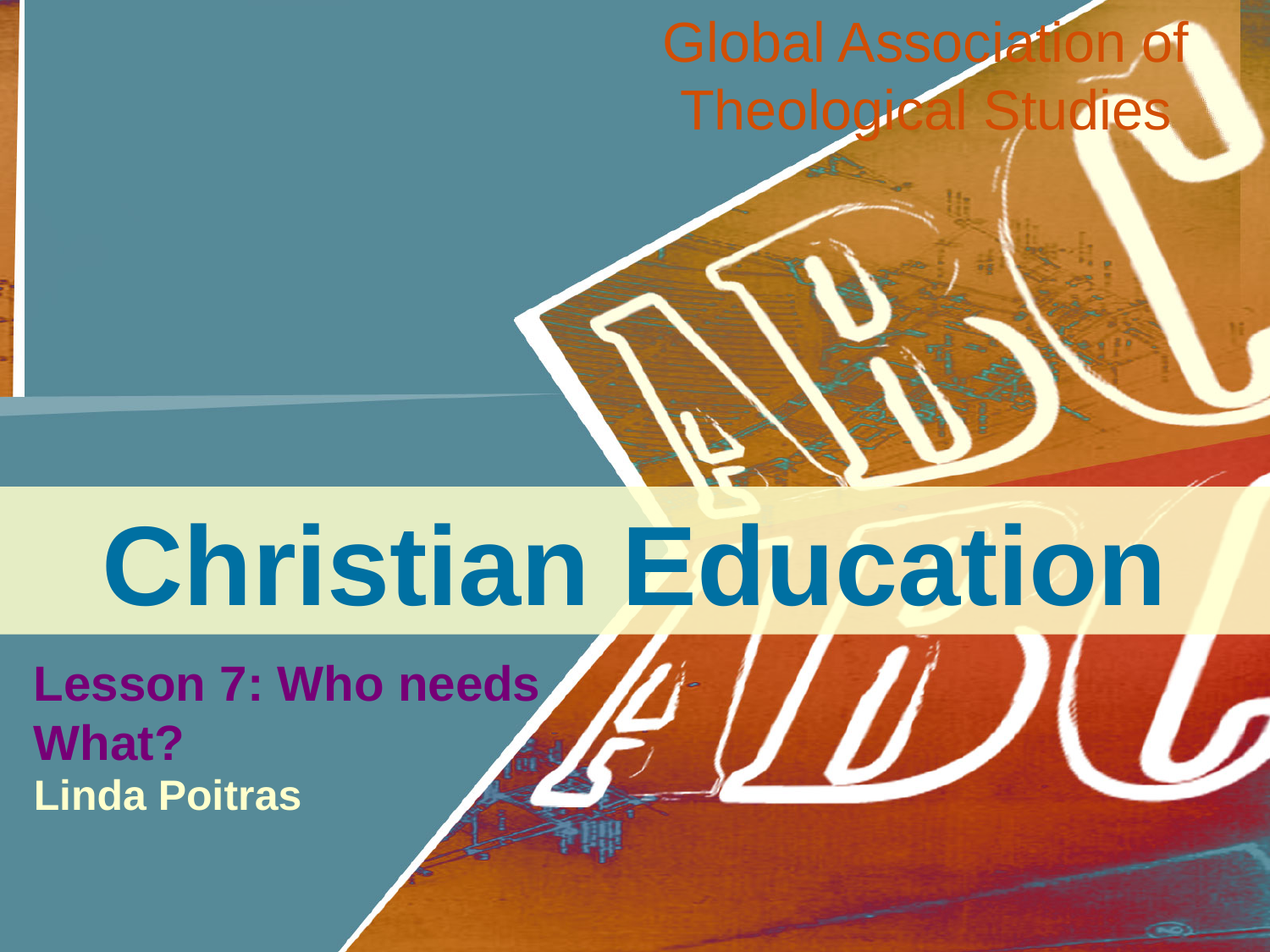

Global Association of Theological Studies
Christian Education
Lesson 7: Who needs What?
Linda Poitras